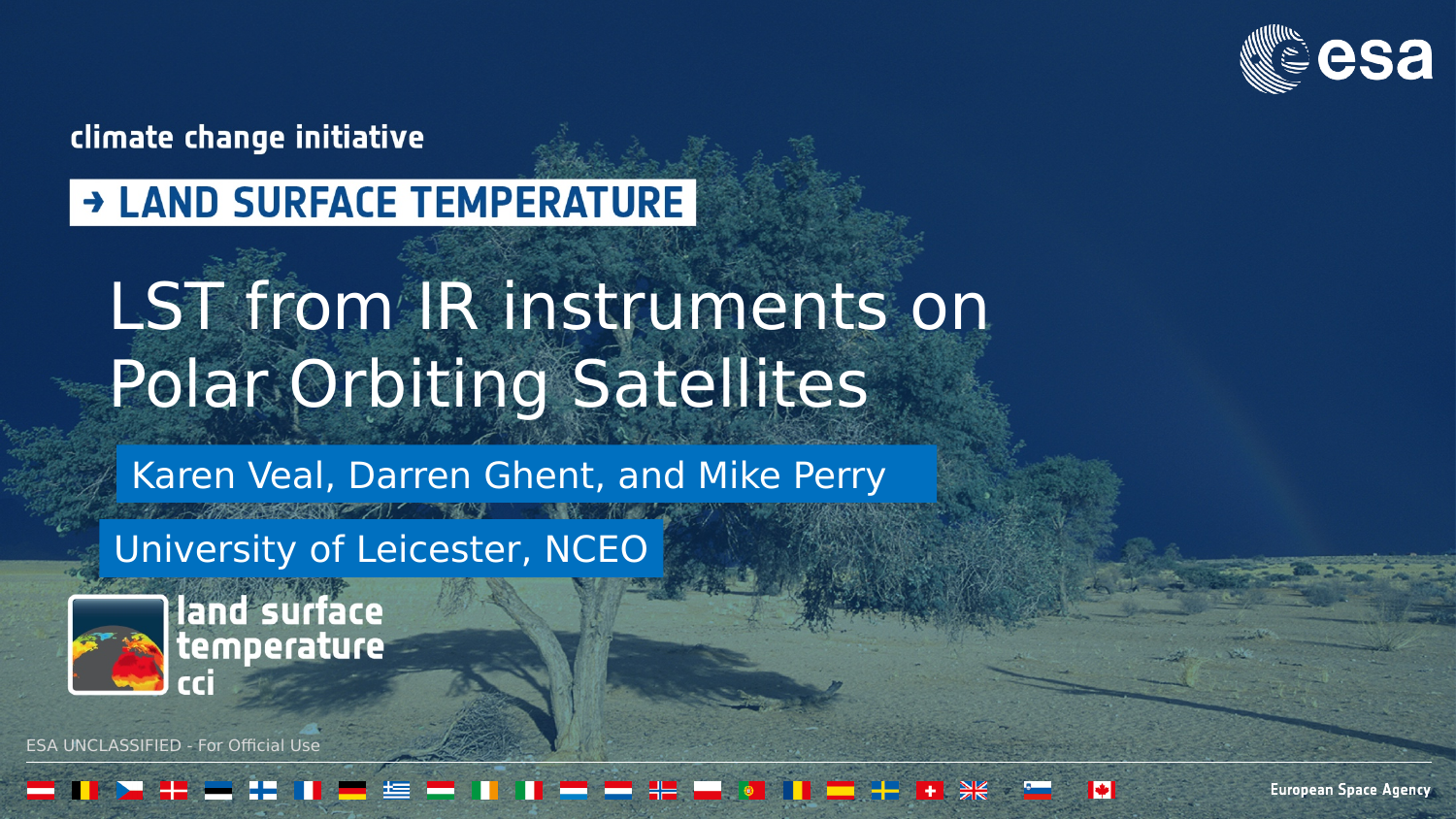

# LST from IR instruments on Polar Orbiting Satellites
Karen Veal, Darren Ghent, and Mike Perry
University of Leicester, NCEO